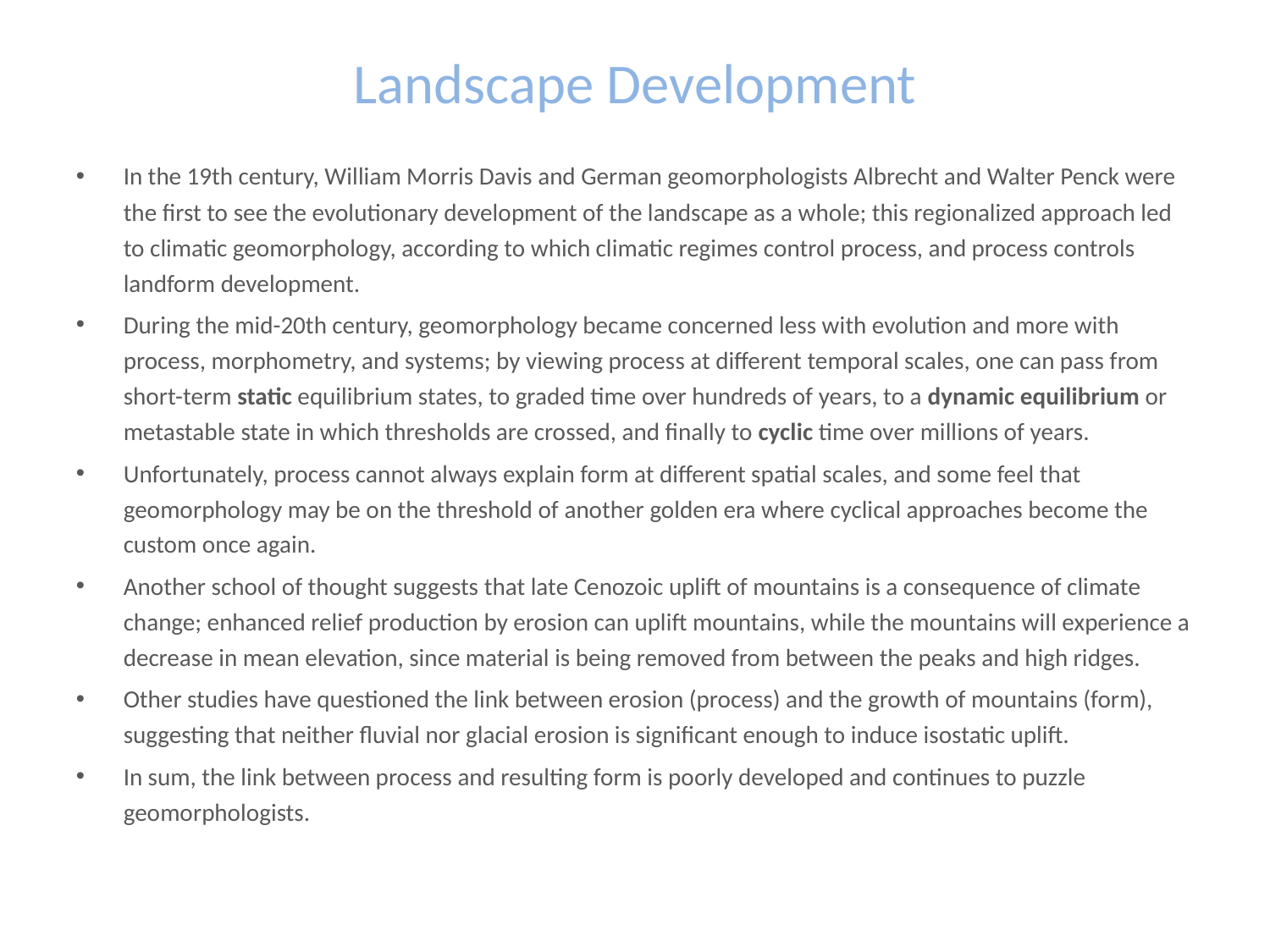

# Landscape Development
In the 19th century, William Morris Davis and German geomorphologists Albrecht and Walter Penck were the first to see the evolutionary development of the landscape as a whole; this regionalized approach led to climatic geomorphology, according to which climatic regimes control process, and process controls landform development.
During the mid-20th century, geomorphology became concerned less with evolution and more with process, morphometry, and systems; by viewing process at different temporal scales, one can pass from short-term static equilibrium states, to graded time over hundreds of years, to a dynamic equilibrium or metastable state in which thresholds are crossed, and finally to cyclic time over millions of years.
Unfortunately, process cannot always explain form at different spatial scales, and some feel that geomorphology may be on the threshold of another golden era where cyclical approaches become the custom once again.
Another school of thought suggests that late Cenozoic uplift of mountains is a consequence of climate change; enhanced relief production by erosion can uplift mountains, while the mountains will experience a decrease in mean elevation, since material is being removed from between the peaks and high ridges.
Other studies have questioned the link between erosion (process) and the growth of mountains (form), suggesting that neither fluvial nor glacial erosion is significant enough to induce isostatic uplift.
In sum, the link between process and resulting form is poorly developed and continues to puzzle geomorphologists.